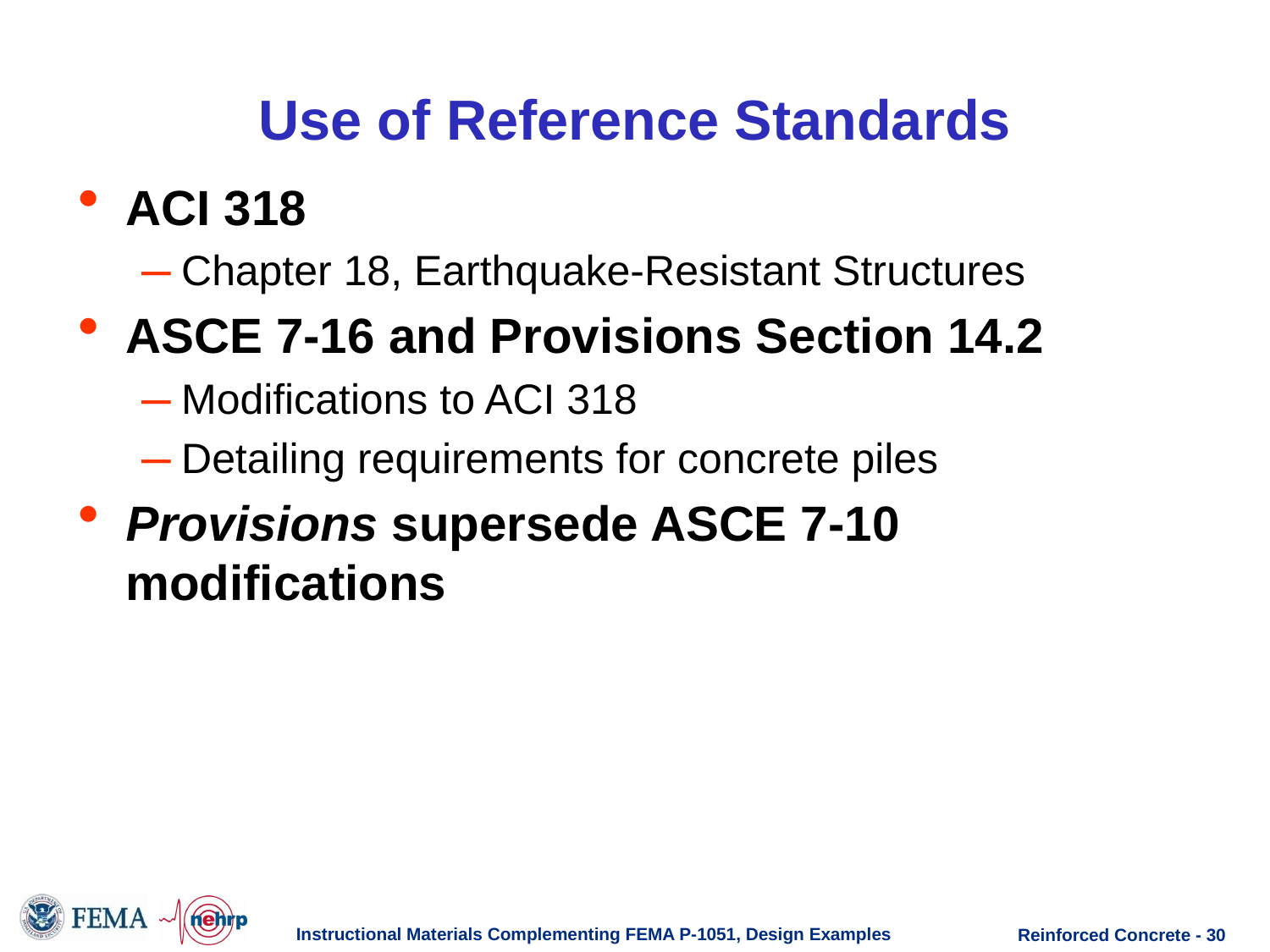

# Use of Reference Standards
ACI 318
Chapter 18, Earthquake-Resistant Structures
ASCE 7-16 and Provisions Section 14.2
Modifications to ACI 318
Detailing requirements for concrete piles
Provisions supersede ASCE 7-10 modifications
Instructional Materials Complementing FEMA P-1051, Design Examples